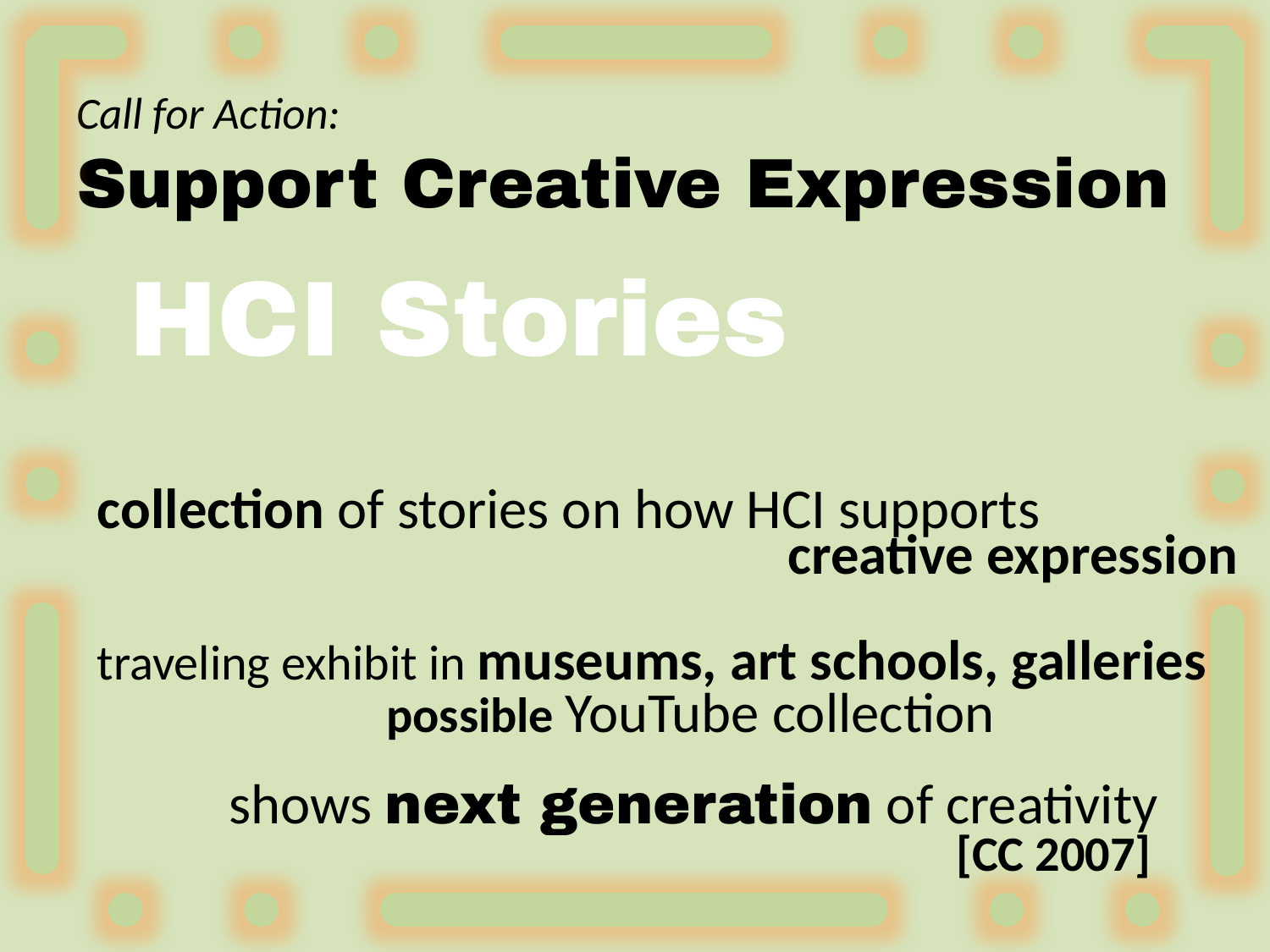

# Call for Action: Support Creative Expression
HCI Stories
collection of stories on how HCI supports

creative expression
traveling exhibit in museums, art schools, galleries
possible YouTube collection
shows next generation of creativity
[CC 2007]